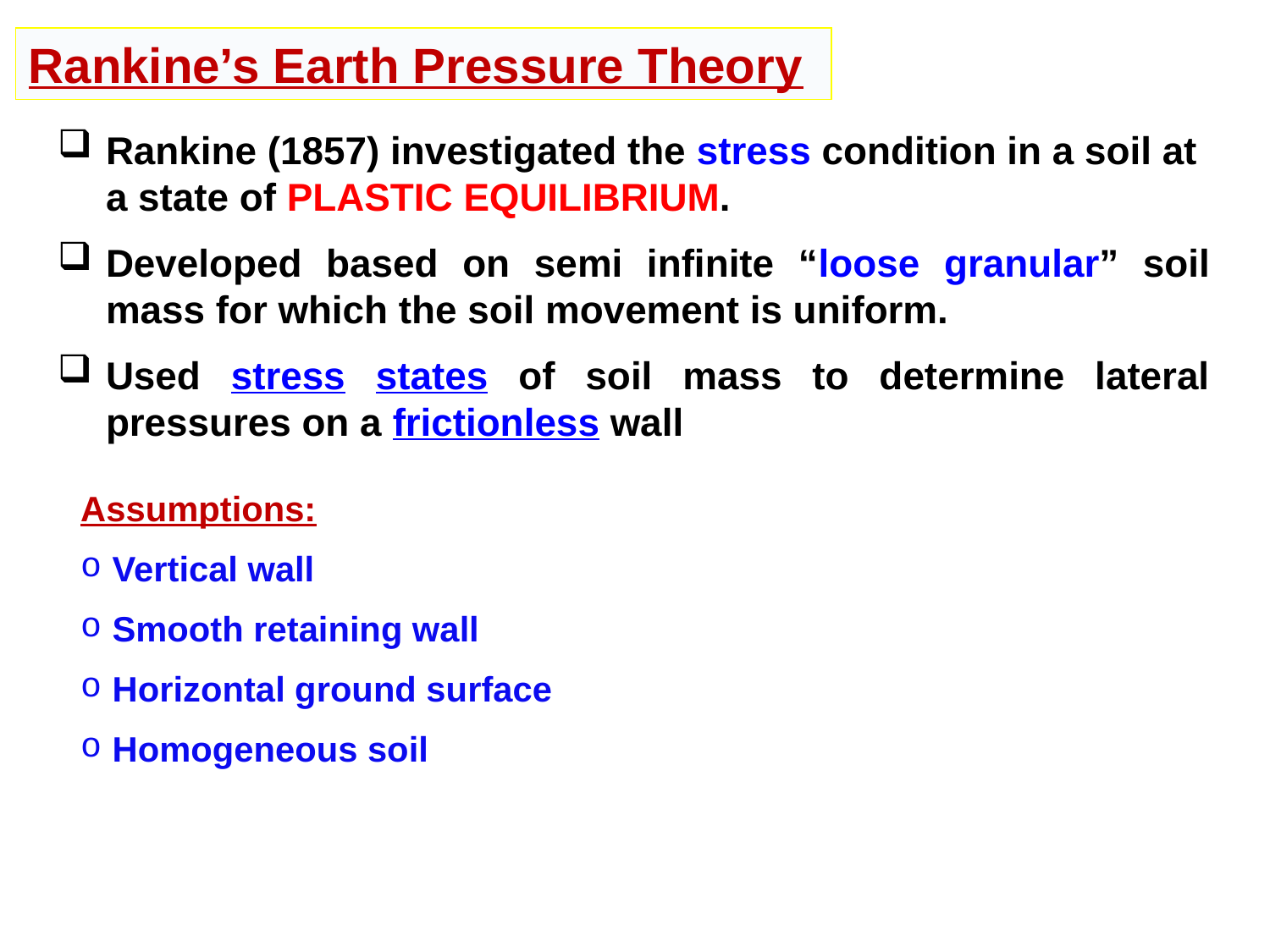

Rankine’s Earth Pressure Theory
Rankine (1857) investigated the stress condition in a soil at a state of PLASTIC EQUILIBRIUM.
Developed based on semi infinite “loose granular” soil mass for which the soil movement is uniform.
Used stress states of soil mass to determine lateral pressures on a frictionless wall
Assumptions:
Vertical wall
Smooth retaining wall
Horizontal ground surface
Homogeneous soil